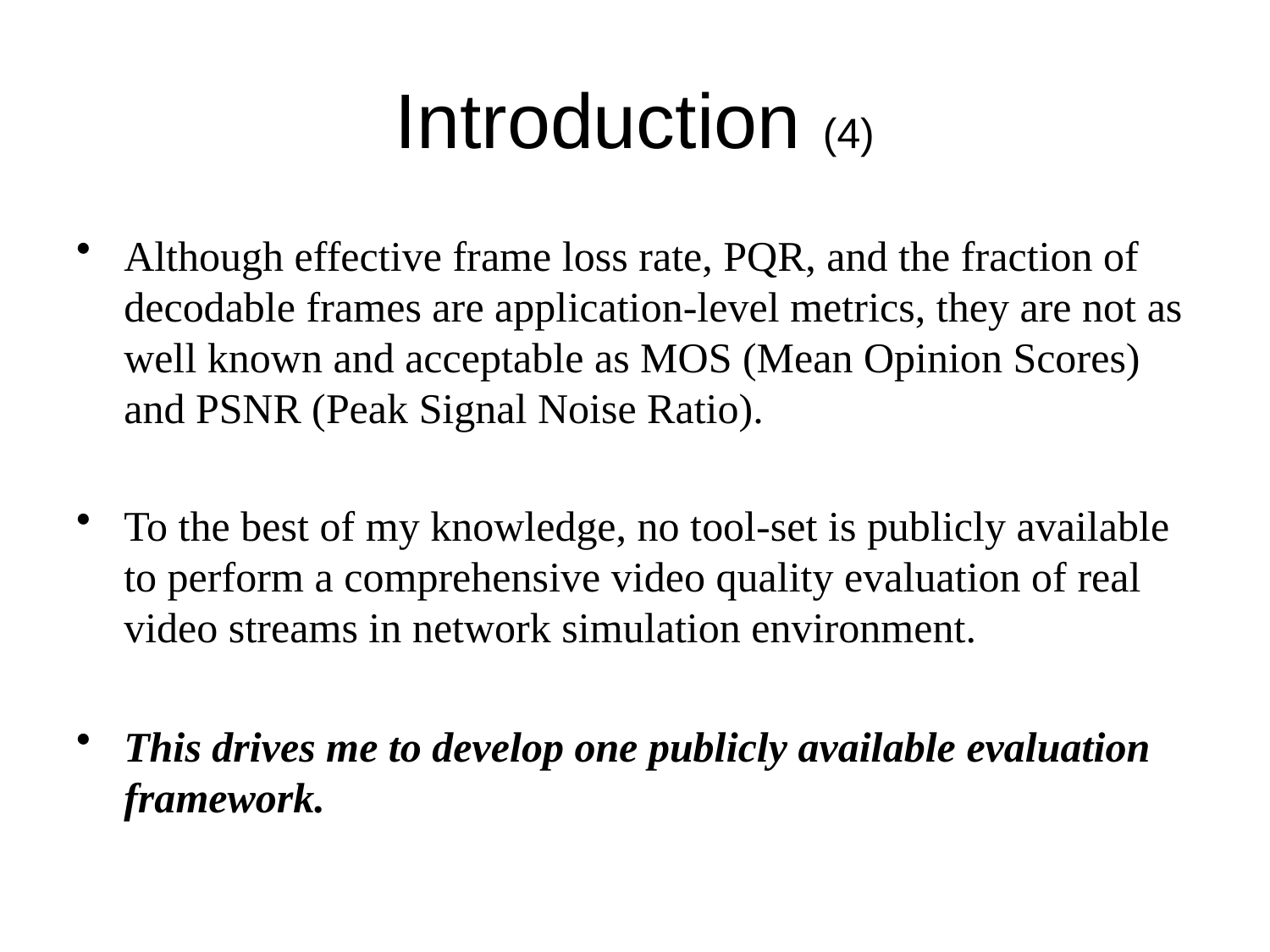

# Introduction (4)
Although effective frame loss rate, PQR, and the fraction of decodable frames are application-level metrics, they are not as well known and acceptable as MOS (Mean Opinion Scores) and PSNR (Peak Signal Noise Ratio).

To the best of my knowledge, no tool-set is publicly available to perform a comprehensive video quality evaluation of real video streams in network simulation environment.

This drives me to develop one publicly available evaluation framework.